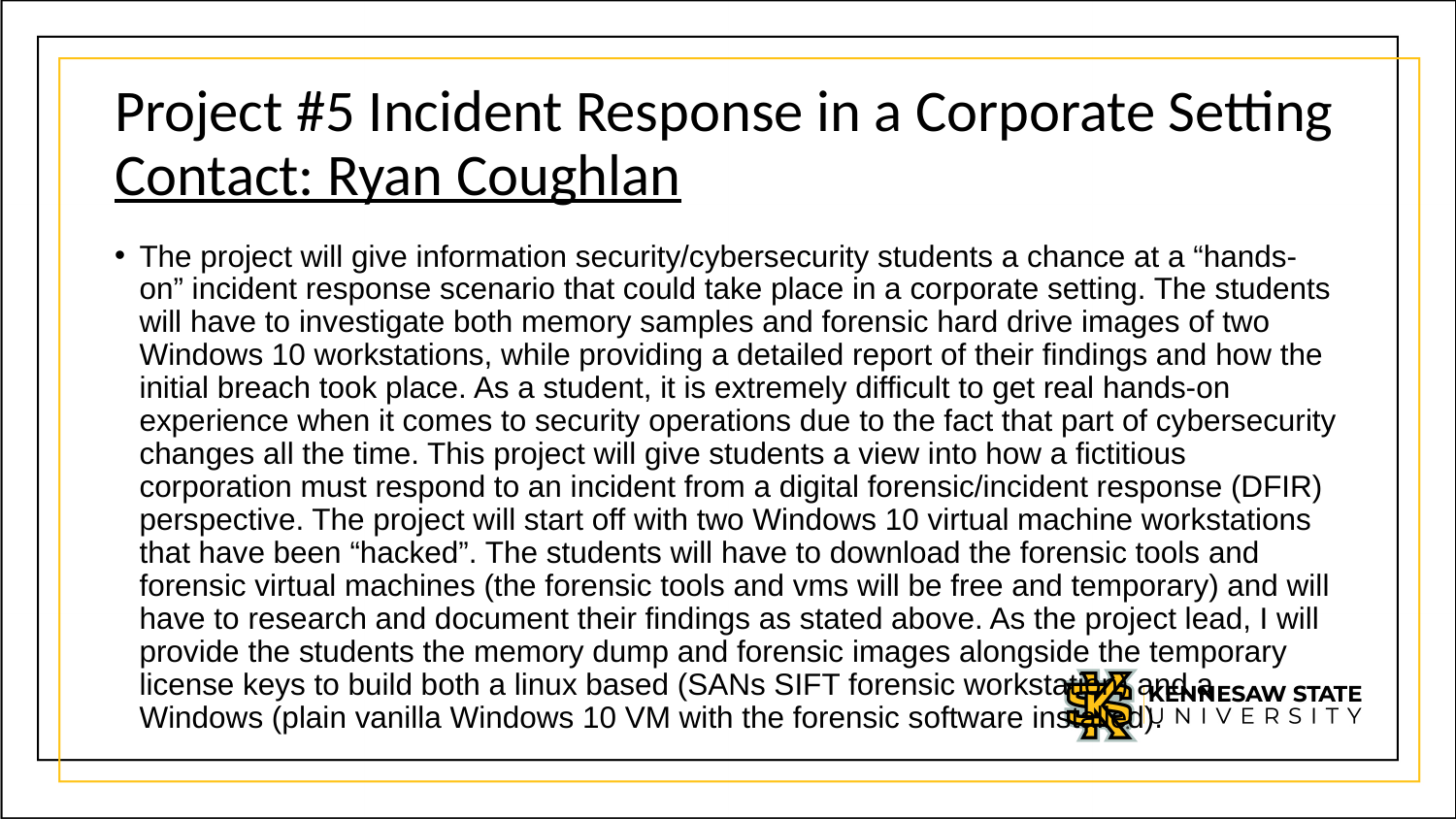

# Project #5 Incident Response in a Corporate Setting Contact: Ryan Coughlan
The project will give information security/cybersecurity students a chance at a “hands-on” incident response scenario that could take place in a corporate setting. The students will have to investigate both memory samples and forensic hard drive images of two Windows 10 workstations, while providing a detailed report of their findings and how the initial breach took place. As a student, it is extremely difficult to get real hands-on experience when it comes to security operations due to the fact that part of cybersecurity changes all the time. This project will give students a view into how a fictitious corporation must respond to an incident from a digital forensic/incident response (DFIR) perspective. The project will start off with two Windows 10 virtual machine workstations that have been “hacked”. The students will have to download the forensic tools and forensic virtual machines (the forensic tools and vms will be free and temporary) and will have to research and document their findings as stated above. As the project lead, I will provide the students the memory dump and forensic images alongside the temporary license keys to build both a linux based (SANs SIFT forensic workstation) and a Windows (plain vanilla Windows 10 VM with the forensic software installed).